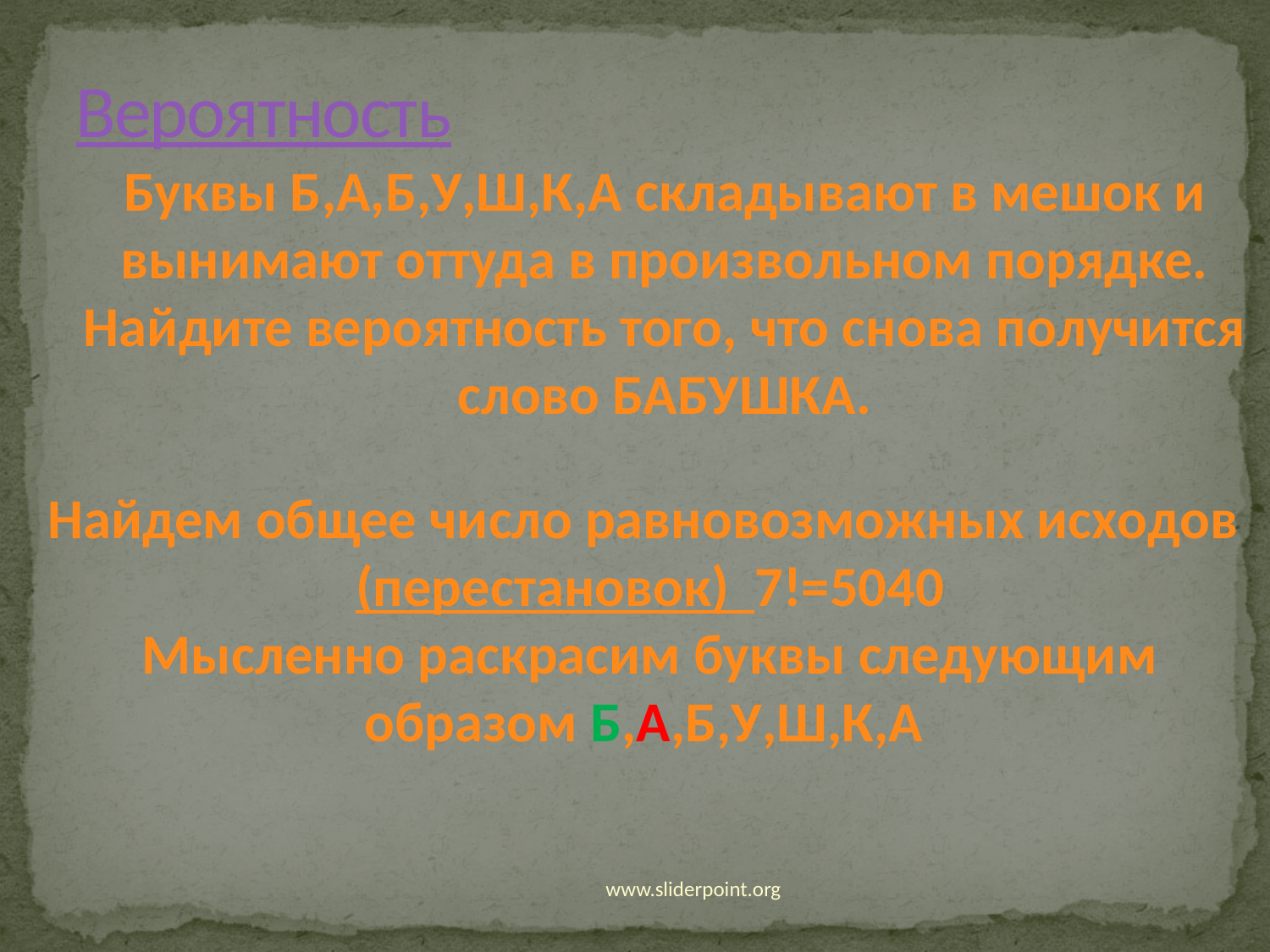

# Вероятность
Буквы Б,А,Б,У,Ш,К,А складывают в мешок и вынимают оттуда в произвольном порядке. Найдите вероятность того, что снова получится слово БАБУШКА.

Найдем общее число равновозможных исходов (перестановок)  7!=5040
Мысленно раскрасим буквы следующим образом Б,А,Б,У,Ш,К,А
www.sliderpoint.org